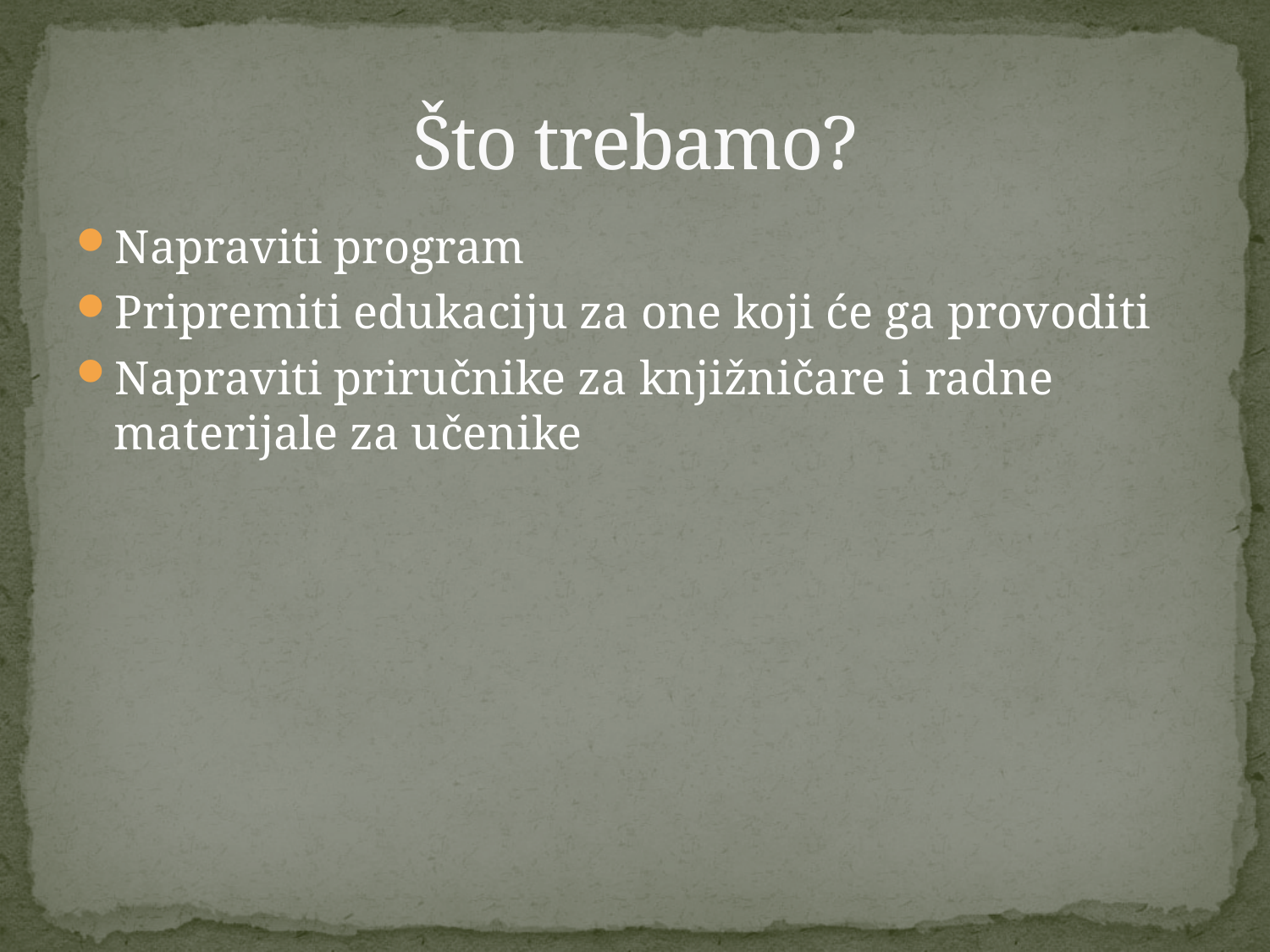

# Što trebamo?
Napraviti program
Pripremiti edukaciju za one koji će ga provoditi
Napraviti priručnike za knjižničare i radne materijale za učenike